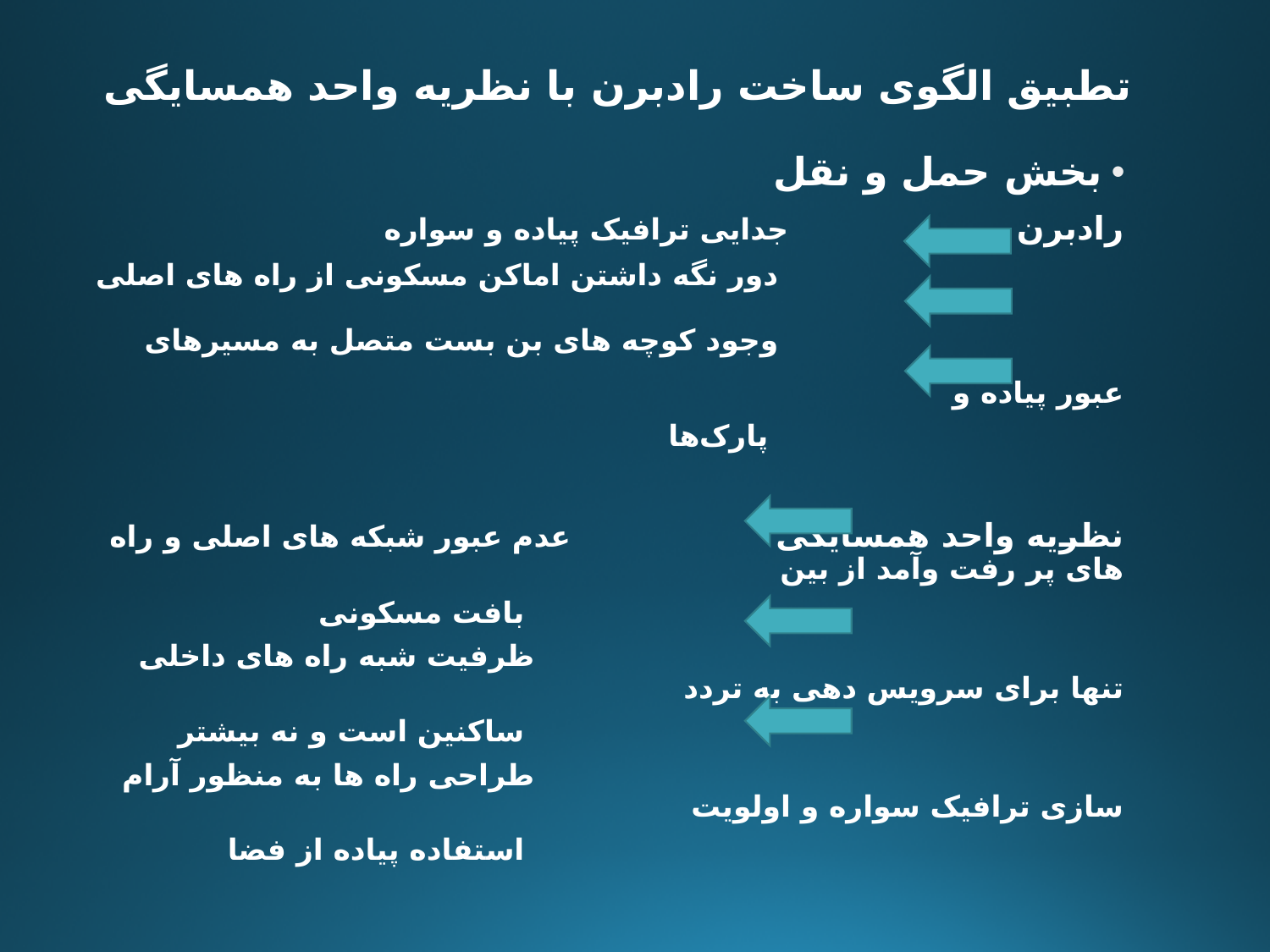

# تطبیق الگوی ساخت رادبرن با نظریه واحد همسایگی
بخش حمل و نقل
رادبرن                 جدایی ترافیک پیاده و سواره
                                  دور نگه داشتن اماکن مسکونی از راه های اصلی
                                  وجود کوچه‌ هاى بن ‌بست متصل به مسيرهاى عبور پياده و
                                   پارک‌ها

نظریه واحد همسایگی                  عدم عبور شبکه های اصلی و راه های پر رفت وآمد از بین
                                                           بافت مسکونی
                                                          ظرفیت شبه راه های داخلی تنها برای سرویس دهی به تردد
                                                           ساکنین است و نه بیشتر
                                                          طراحی راه ها به منظور آرام سازی ترافیک سواره و اولویت
                                                           استفاده پیاده از فضا